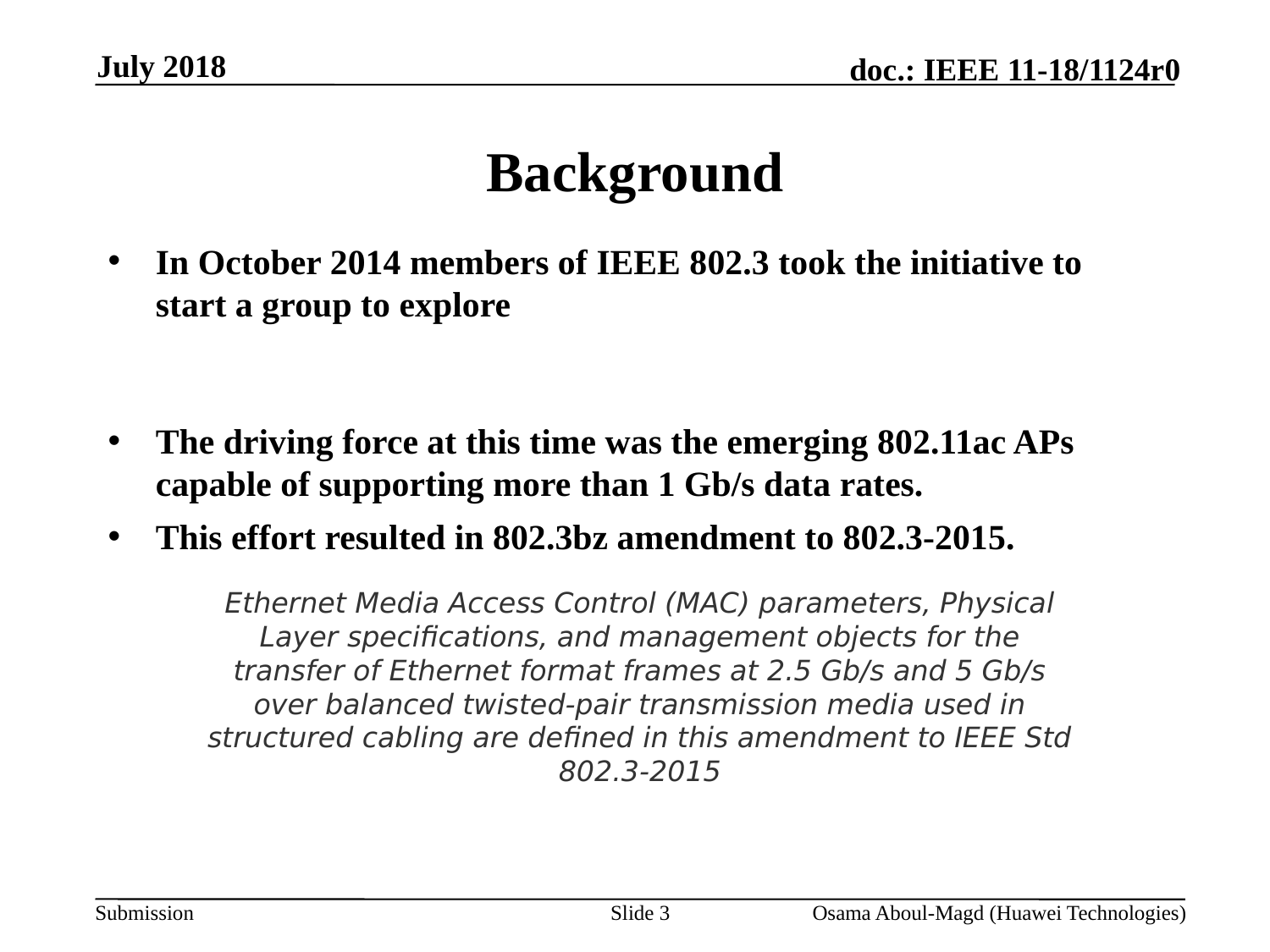

July 2018
# Background
In October 2014 members of IEEE 802.3 took the initiative to start a group to explore the need for one or more new Ethernet speed(s) between 1 Gb/s and 10 Gb/s over balanced twisted pair cabling [1].
The driving force at this time was the emerging 802.11ac APs capable of supporting more than 1 Gb/s data rates.
This effort resulted in 802.3bz amendment to 802.3-2015.
Ethernet Media Access Control (MAC) parameters, Physical Layer specifications, and management objects for the transfer of Ethernet format frames at 2.5 Gb/s and 5 Gb/s over balanced twisted-pair transmission media used in structured cabling are defined in this amendment to IEEE Std 802.3-2015
Slide 3
Osama Aboul-Magd (Huawei Technologies)